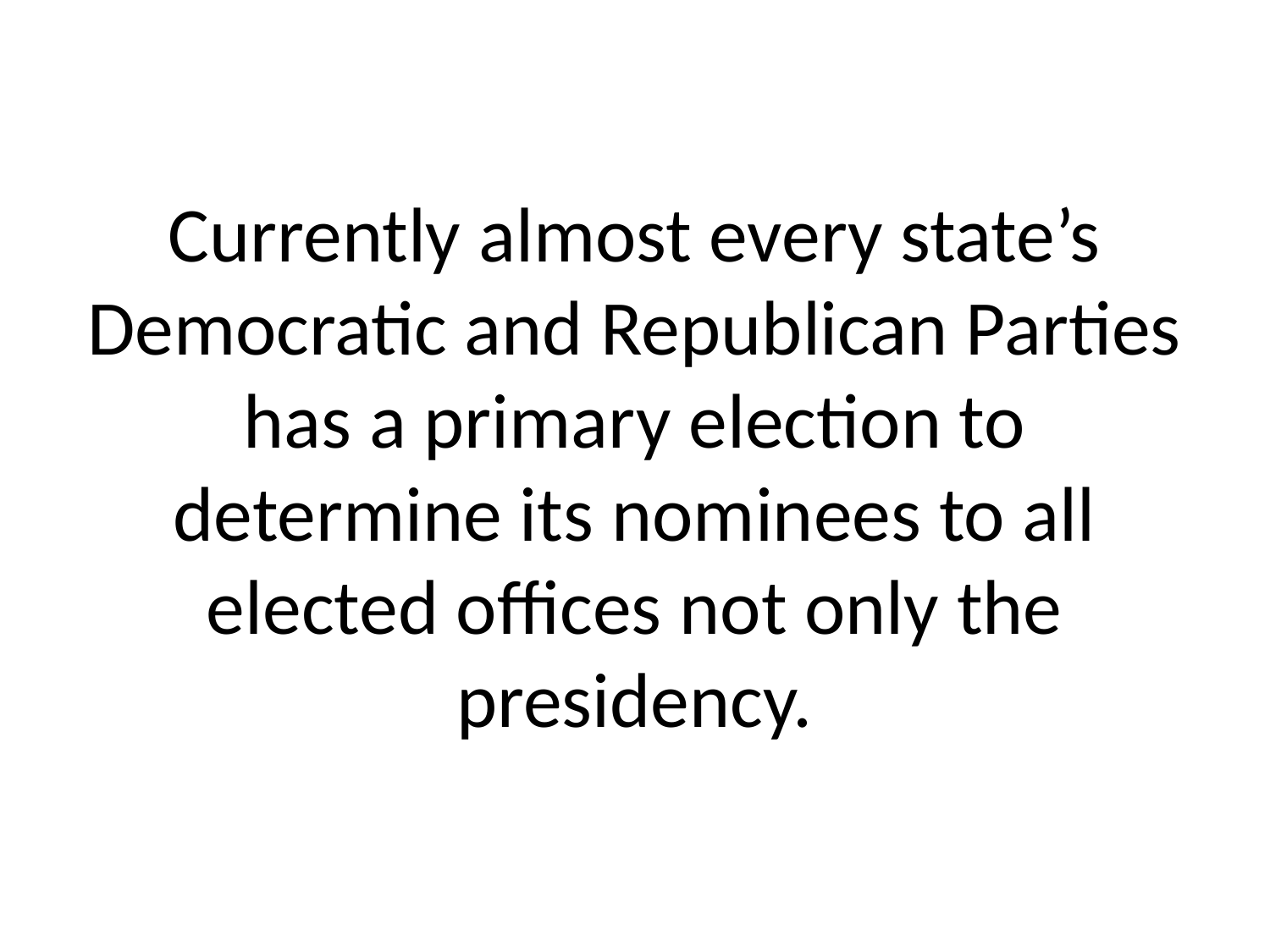

# Currently almost every state’s Democratic and Republican Parties has a primary election to determine its nominees to all elected offices not only the presidency.